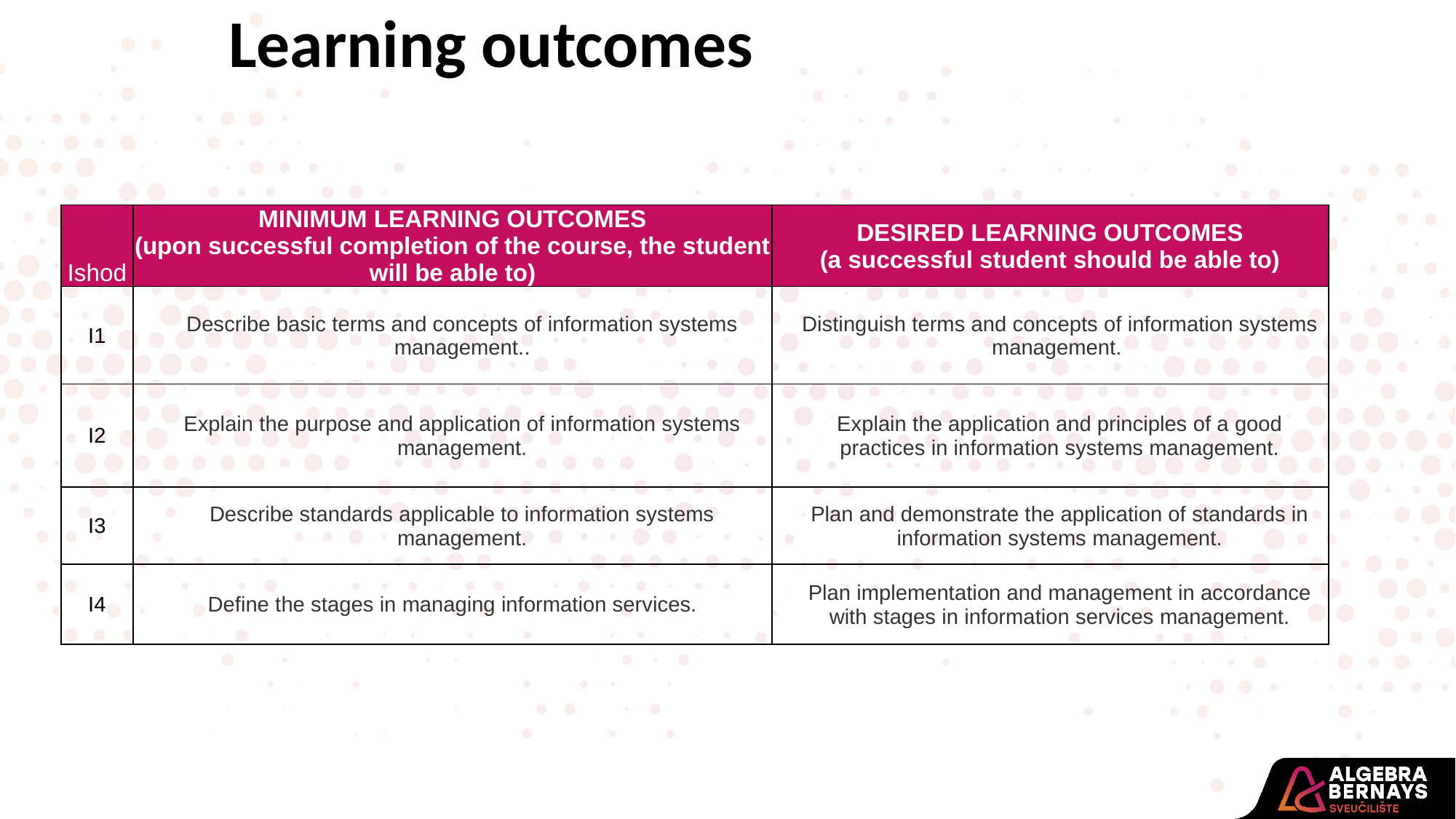

Learning outcomes
| Ishod | MINIMUM LEARNING OUTCOMES (upon successful completion of the course, the student will be able to) | DESIRED LEARNING OUTCOMES (a successful student should be able to) |
| --- | --- | --- |
| I1 | Describe basic terms and concepts of information systems management.. | Distinguish terms and concepts of information systems management. |
| I2 | Explain the purpose and application of information systems management. | Explain the application and principles of a good practices in information systems management. |
| I3 | Describe standards applicable to information systems management. | Plan and demonstrate the application of standards in information systems management. |
| I4 | Define the stages in managing information services. | Plan implementation and management in accordance with stages in information services management. |